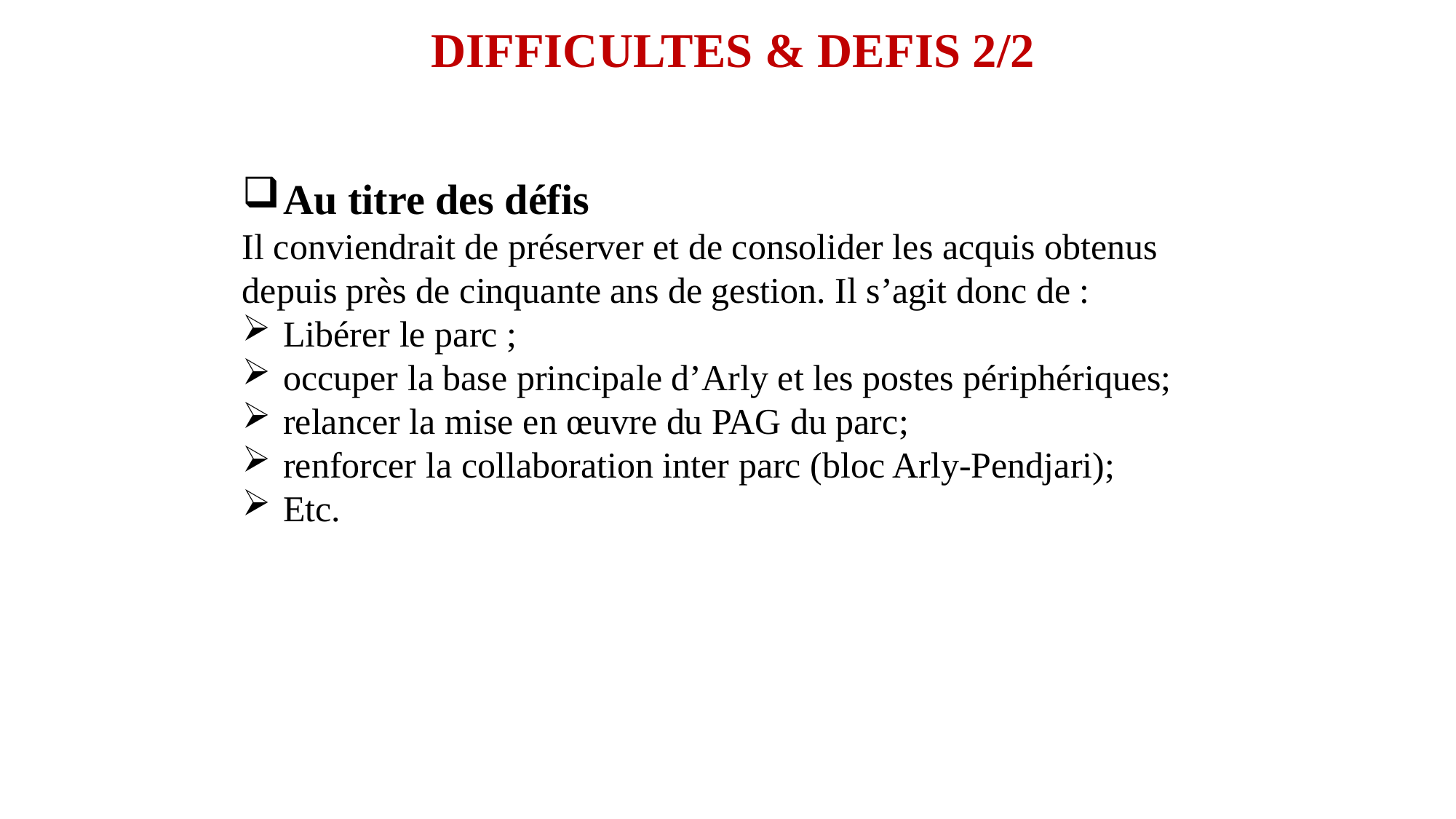

# DIFFICULTES & DEFIS 2/2
Au titre des défis
Il conviendrait de préserver et de consolider les acquis obtenus depuis près de cinquante ans de gestion. Il s’agit donc de :
Libérer le parc ;
occuper la base principale d’Arly et les postes périphériques;
relancer la mise en œuvre du PAG du parc;
renforcer la collaboration inter parc (bloc Arly-Pendjari);
Etc.